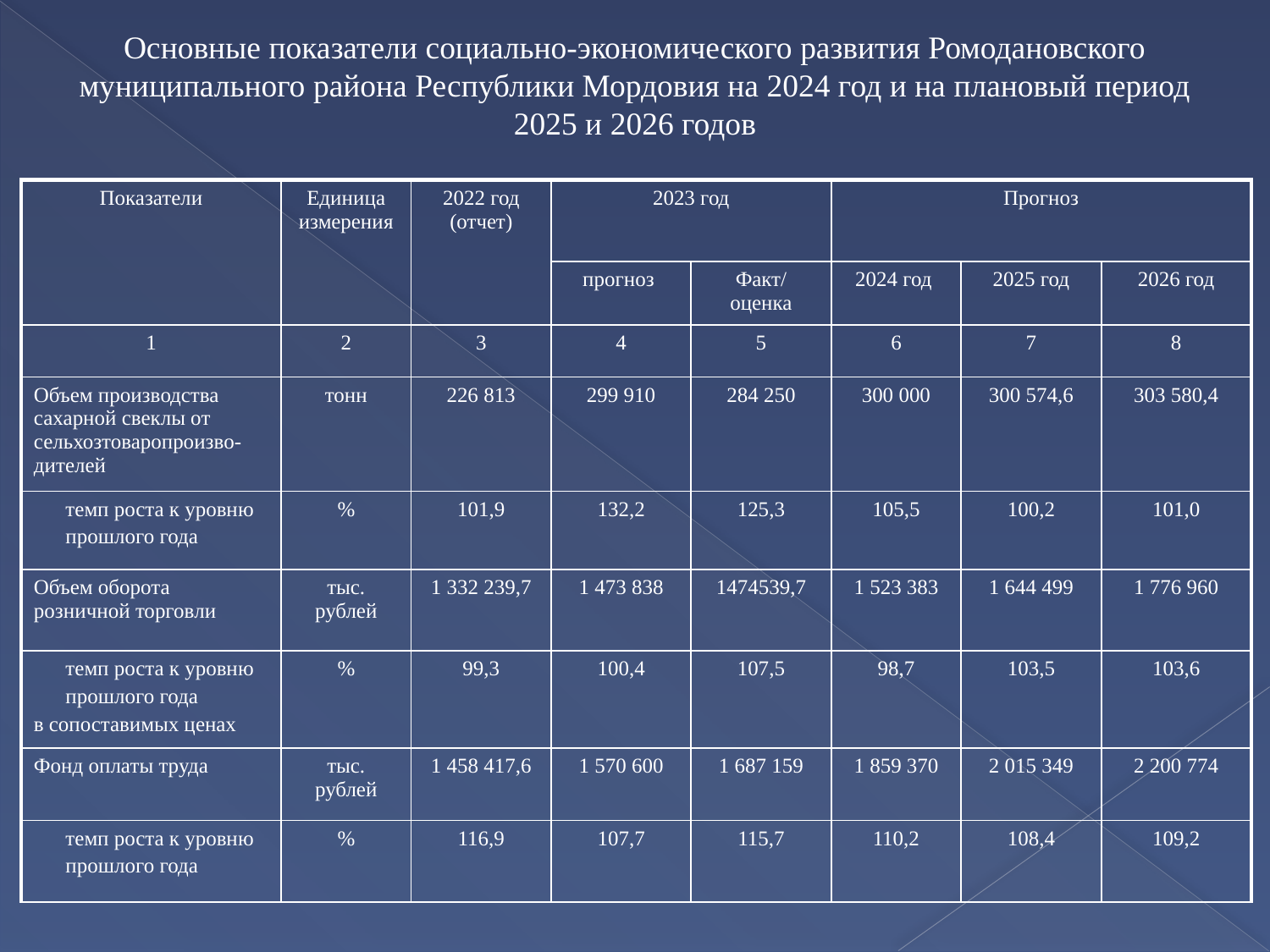

Основные показатели социально-экономического развития Ромодановского муниципального района Республики Мордовия на 2024 год и на плановый период 2025 и 2026 годов
| Показатели | Единица измерения | 2022 год (отчет) | 2023 год |  | Прогноз |  |  |
| --- | --- | --- | --- | --- | --- | --- | --- |
|  |  |  | прогноз | Факт/ оценка | 2024 год | 2025 год | 2026 год |
| 1 | 2 | 3 | 4 | 5 | 6 | 7 | 8 |
| Объем производства сахарной свеклы от сельхозтоваропроизво-дителей | тонн | 226 813 | 299 910 | 284 250 | 300 000 | 300 574,6 | 303 580,4 |
| темп роста к уровню прошлого года | % | 101,9 | 132,2 | 125,3 | 105,5 | 100,2 | 101,0 |
| Объем оборота розничной торговли | тыс. рублей | 1 332 239,7 | 1 473 838 | 1474539,7 | 1 523 383 | 1 644 499 | 1 776 960 |
| темп роста к уровню прошлого года в сопоставимых ценах | % | 99,3 | 100,4 | 107,5 | 98,7 | 103,5 | 103,6 |
| Фонд оплаты труда | тыс. рублей | 1 458 417,6 | 1 570 600 | 1 687 159 | 1 859 370 | 2 015 349 | 2 200 774 |
| темп роста к уровню прошлого года | % | 116,9 | 107,7 | 115,7 | 110,2 | 108,4 | 109,2 |